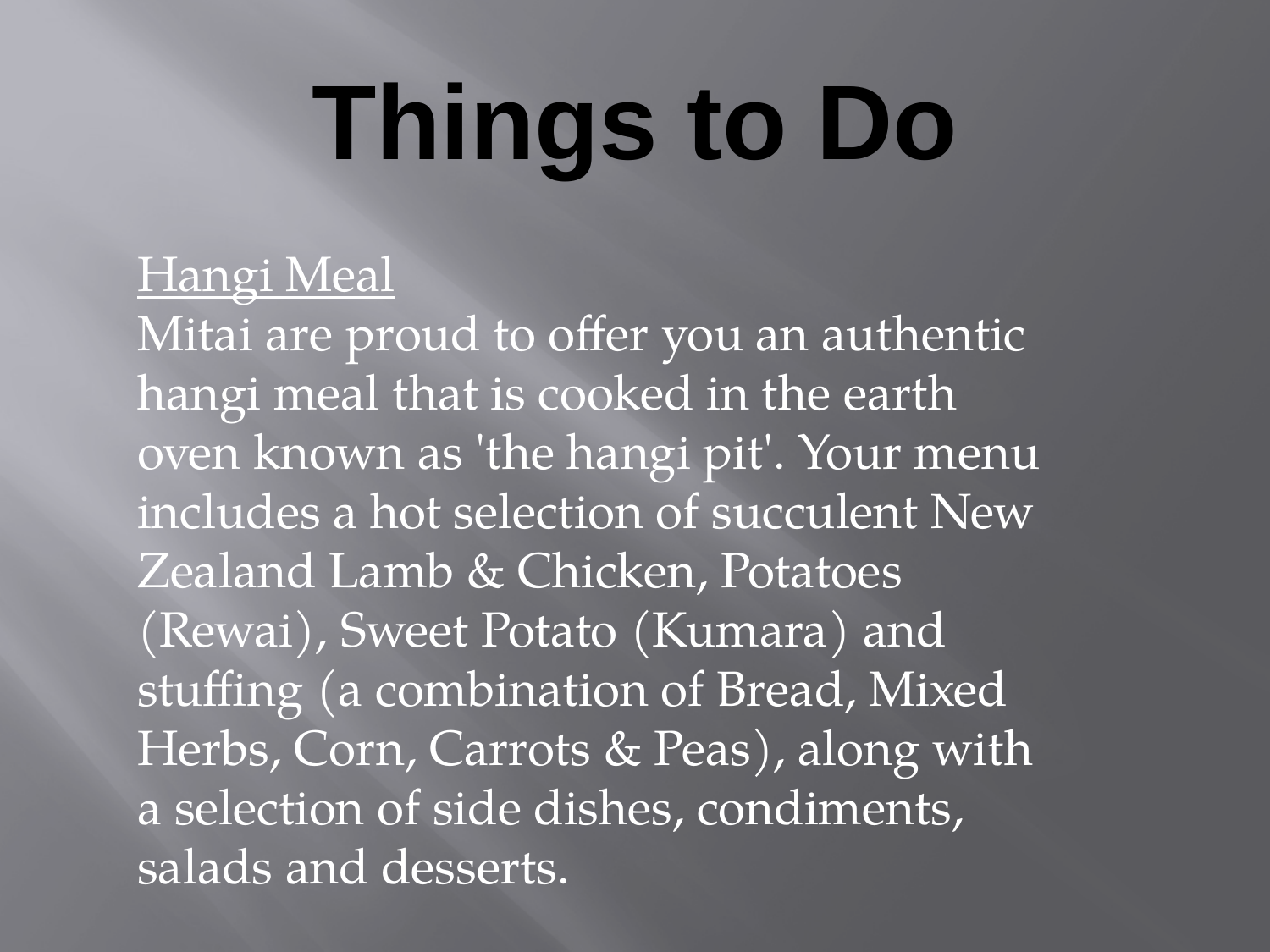

# Things to Do
Hangi Meal
Mitai are proud to offer you an authentic hangi meal that is cooked in the earth oven known as 'the hangi pit'. Your menu includes a hot selection of succulent New Zealand Lamb & Chicken, Potatoes (Rewai), Sweet Potato (Kumara) and stuffing (a combination of Bread, Mixed Herbs, Corn, Carrots & Peas), along with a selection of side dishes, condiments, salads and desserts.